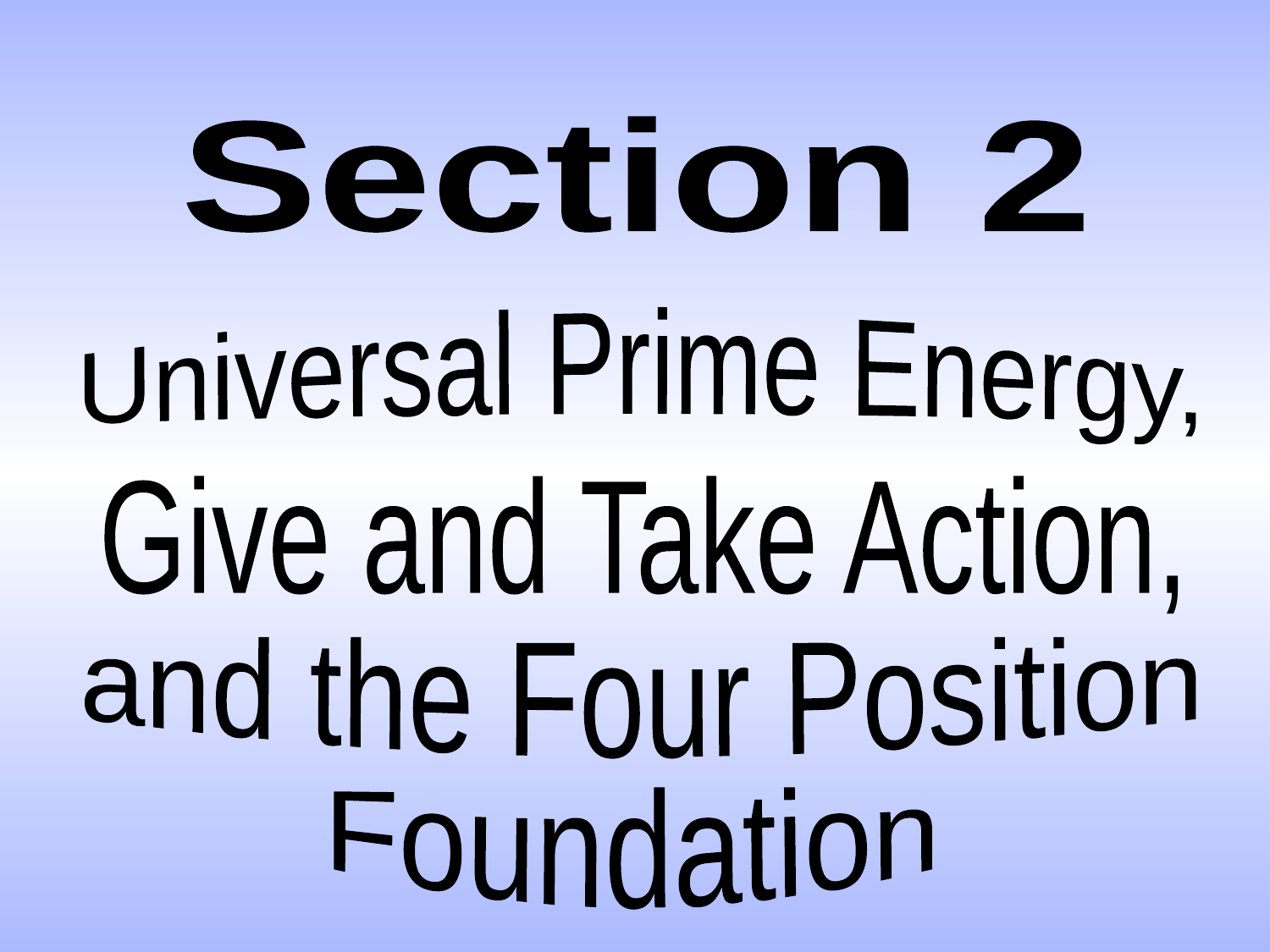

Section 2
Universal Prime Energy,
Give and Take Action,
and the Four Position
Foundation